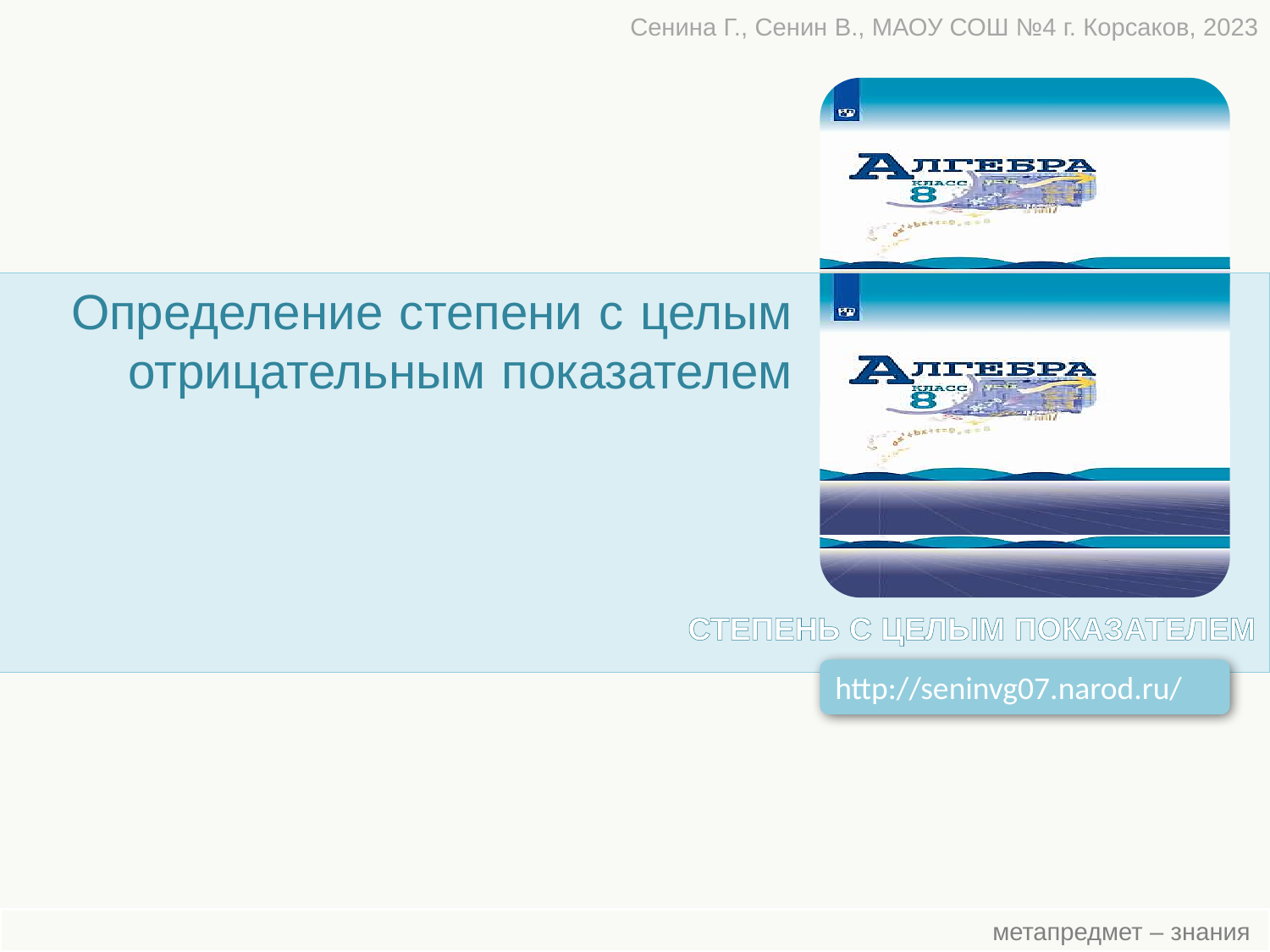

Сенина Г., Сенин В., МАОУ СОШ №4 г. Корсаков, 2023

Определение степени с целым отрицательным показателем
СТЕПЕНЬ С ЦЕЛЫМ ПОКАЗАТЕЛЕМ
http://seninvg07.narod.ru/
  метапредмет – знания